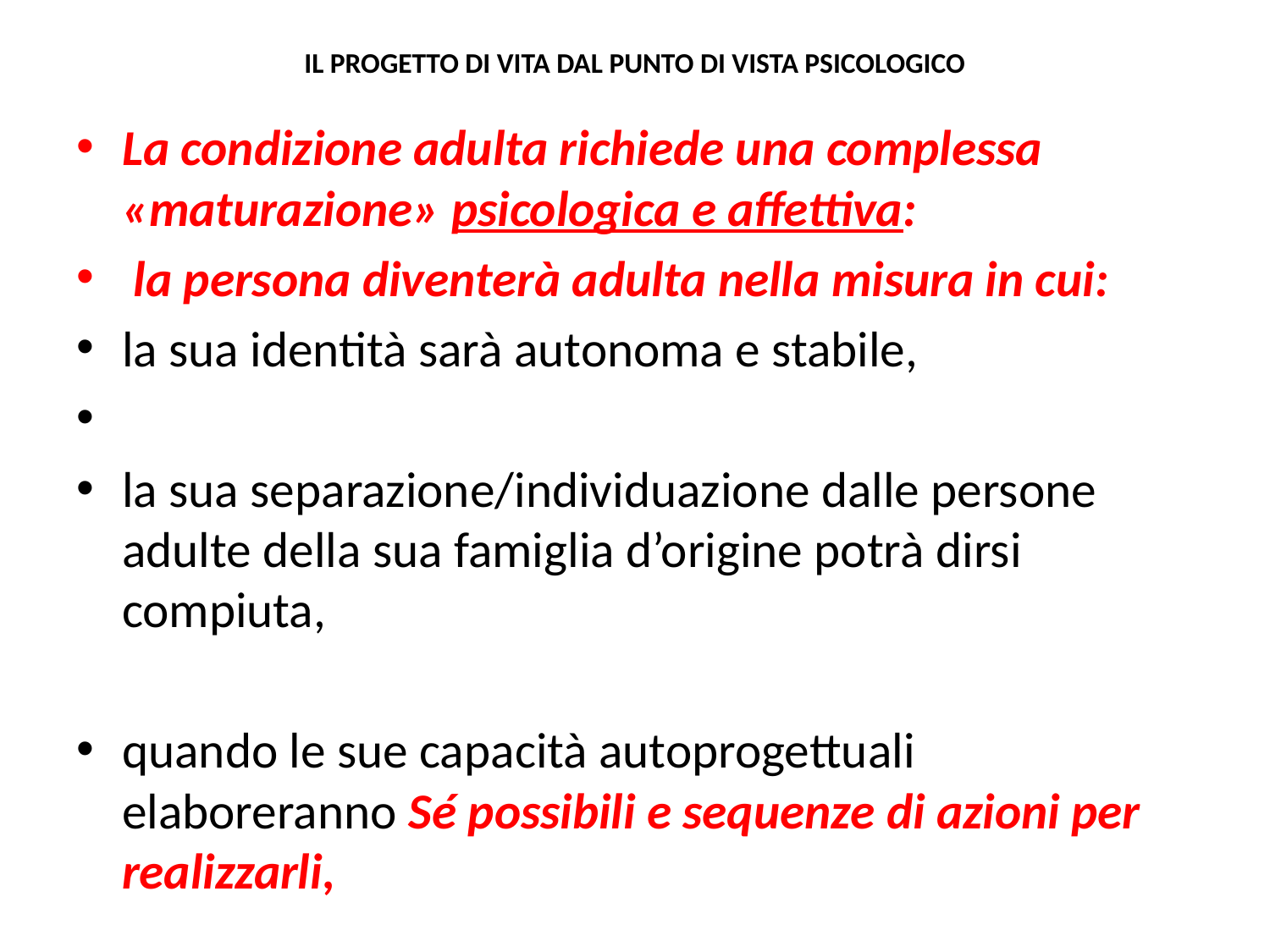

# IL PROGETTO DI VITA DAL PUNTO DI VISTA PSICOLOGICO
La condizione adulta richiede una complessa «maturazione» psicologica e affettiva:
 la persona diventerà adulta nella misura in cui:
la sua identità sarà autonoma e stabile,

la sua separazione/individuazione dalle persone adulte della sua famiglia d’origine potrà dirsi compiuta,

quando le sue capacità autoprogettuali elaboreranno Sé possibili e sequenze di azioni per realizzarli,